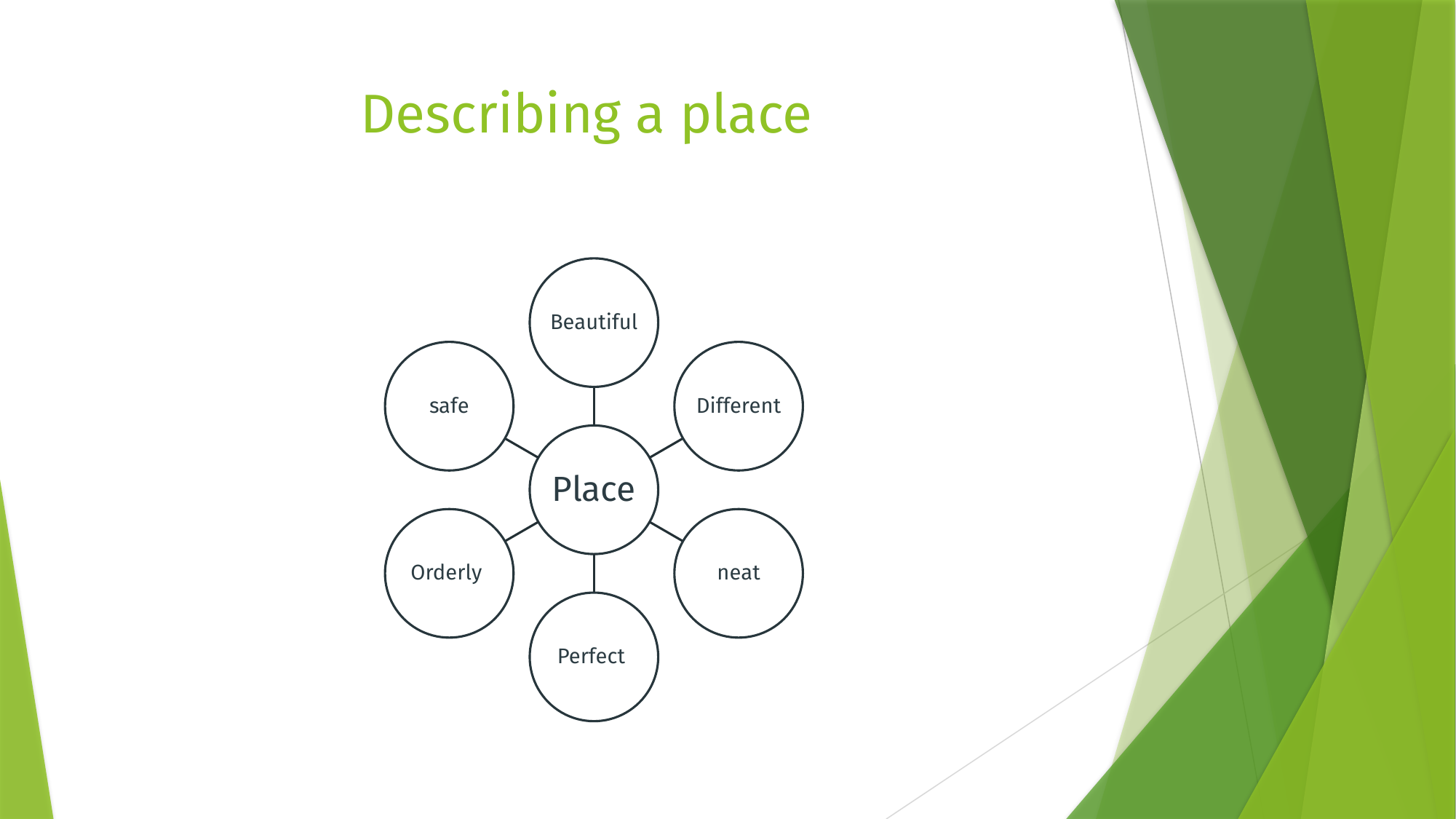

# Describing a place
Place

Beautiful

Different

neat

Perfect

Orderly

safe